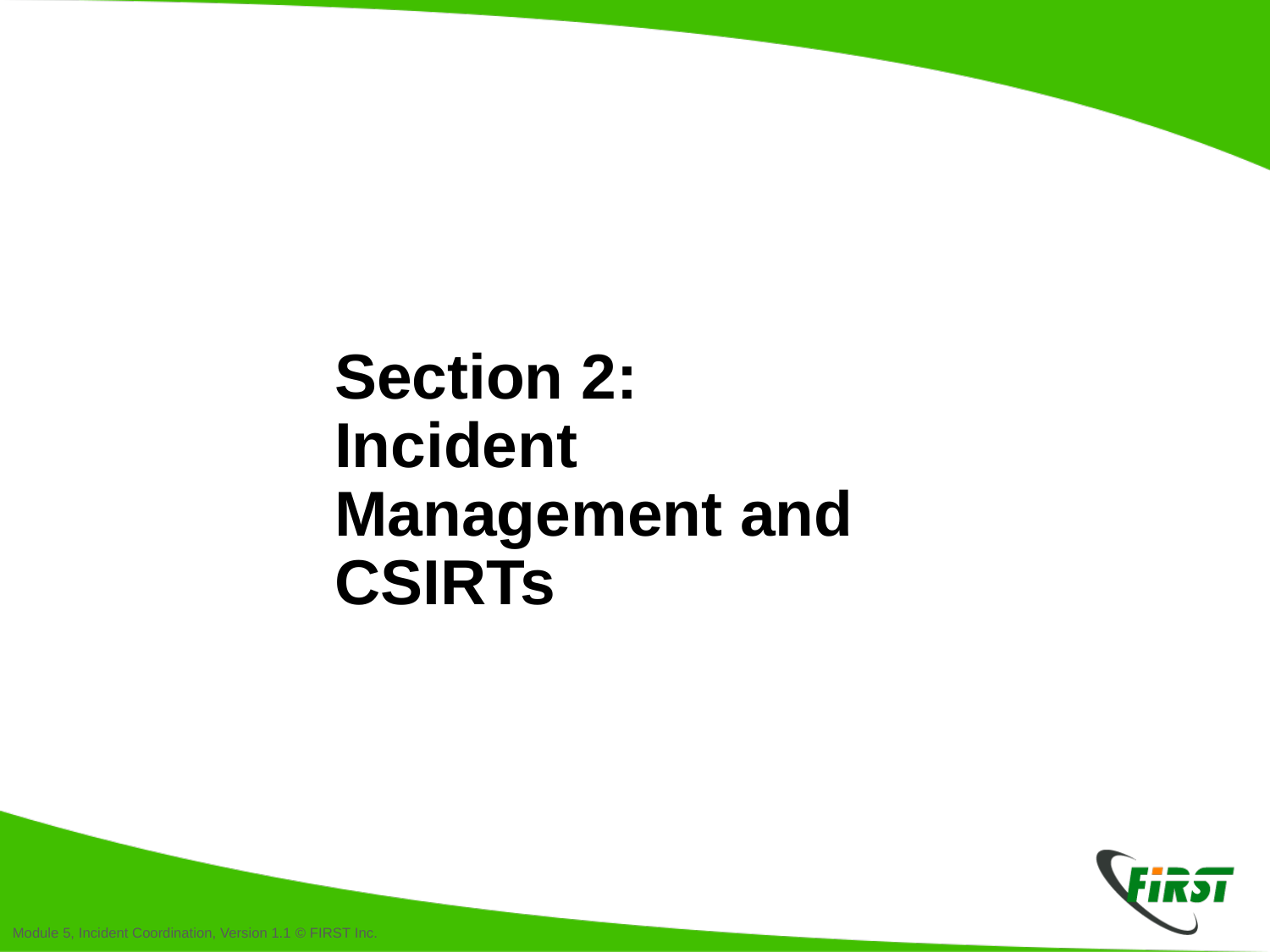

# Section 2: Incident Management and CSIRTs